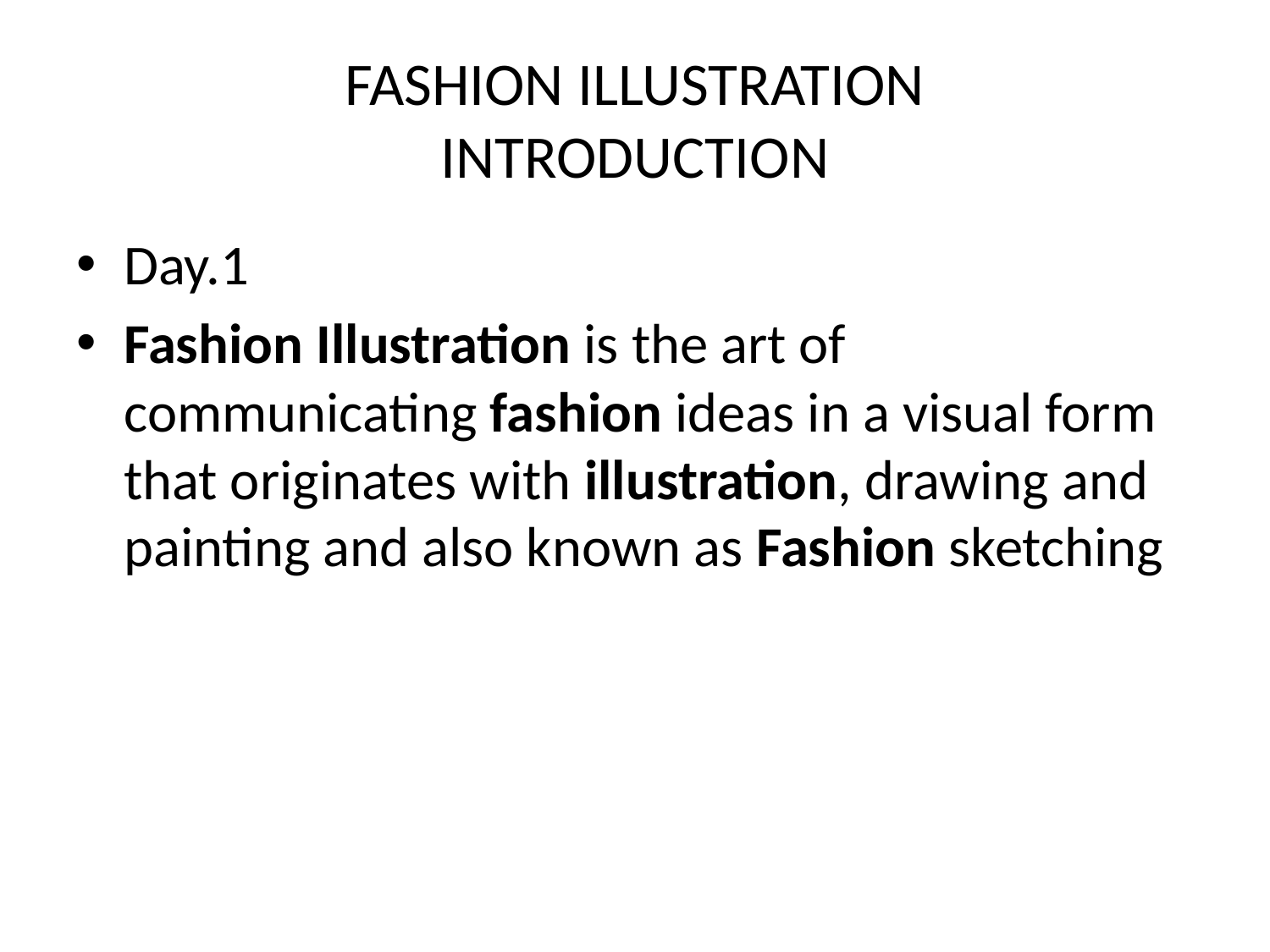

# FASHION ILLUSTRATION INTRODUCTION
Day.1
Fashion Illustration is the art of communicating fashion ideas in a visual form that originates with illustration, drawing and painting and also known as Fashion sketching